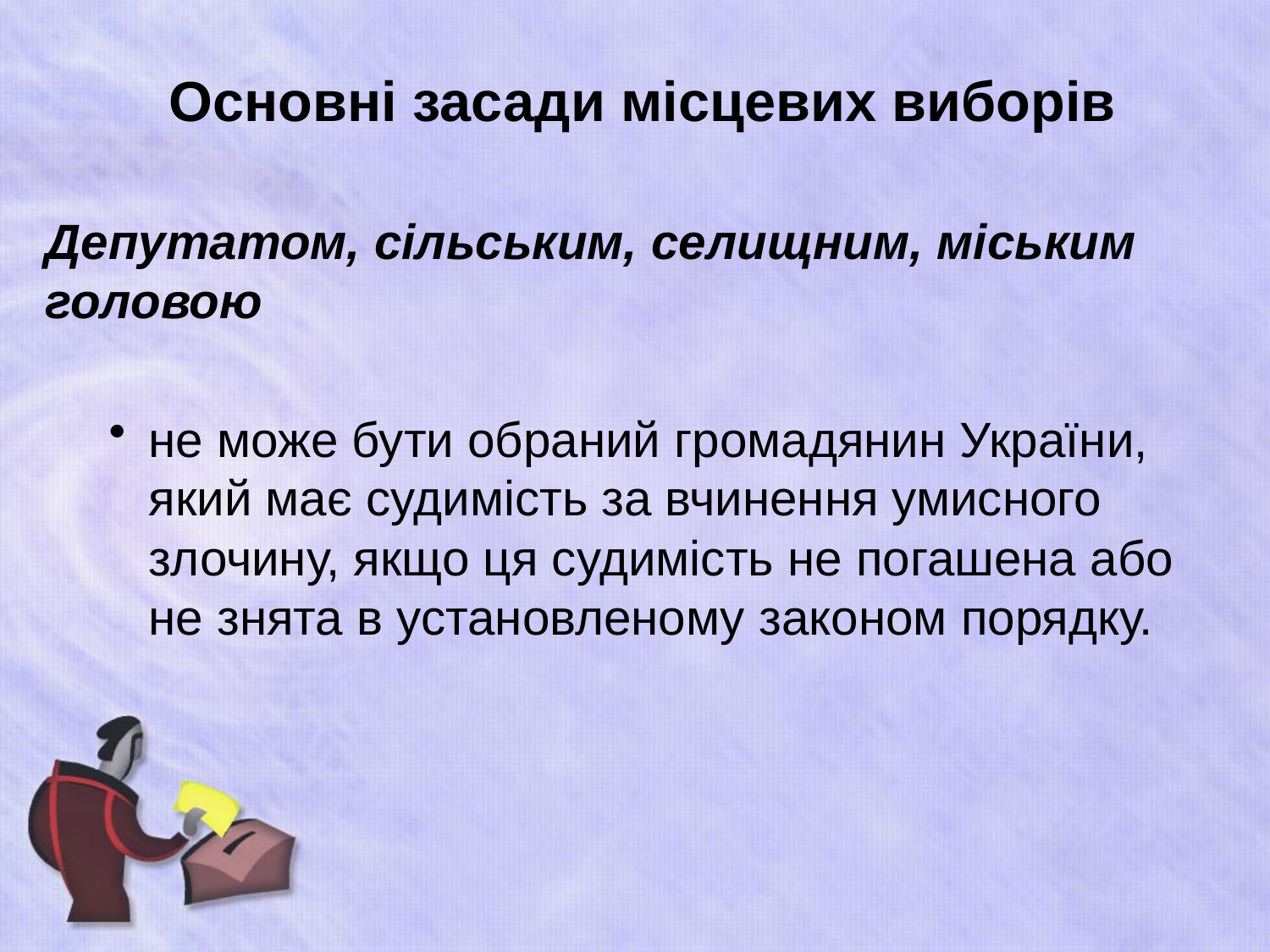

# Основні засади місцевих виборів

Депутатом, сільським, селищним, міським головою

не може бути обраний громадянин України, який має судимість за вчинення умисного злочину, якщо ця судимість не погашена або не знята в установленому законом порядку.